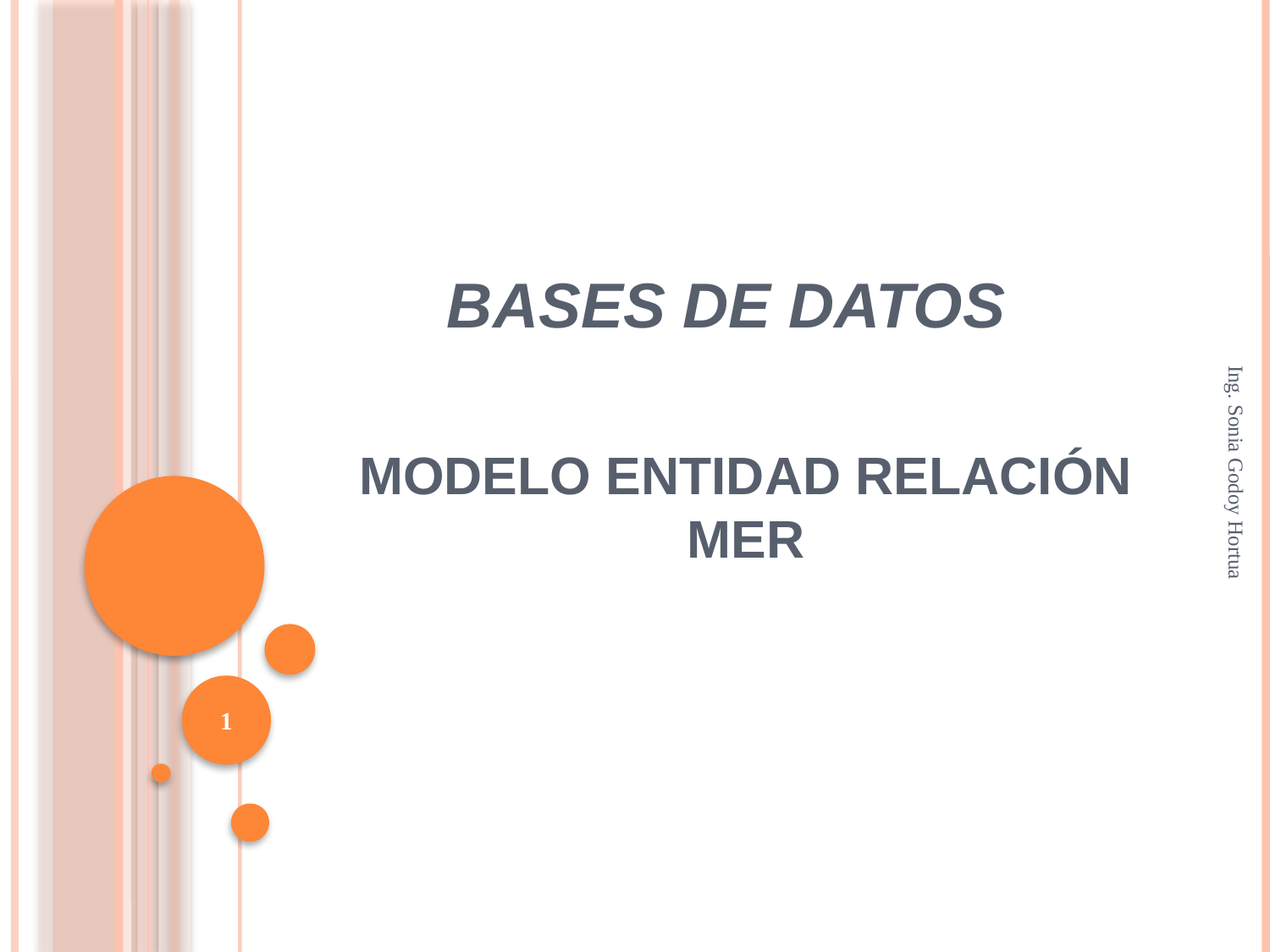

BASES DE DATOS

# MODELO ENTIDAD RELACIÓN MER
Ing. Sonia Godoy Hortua
1